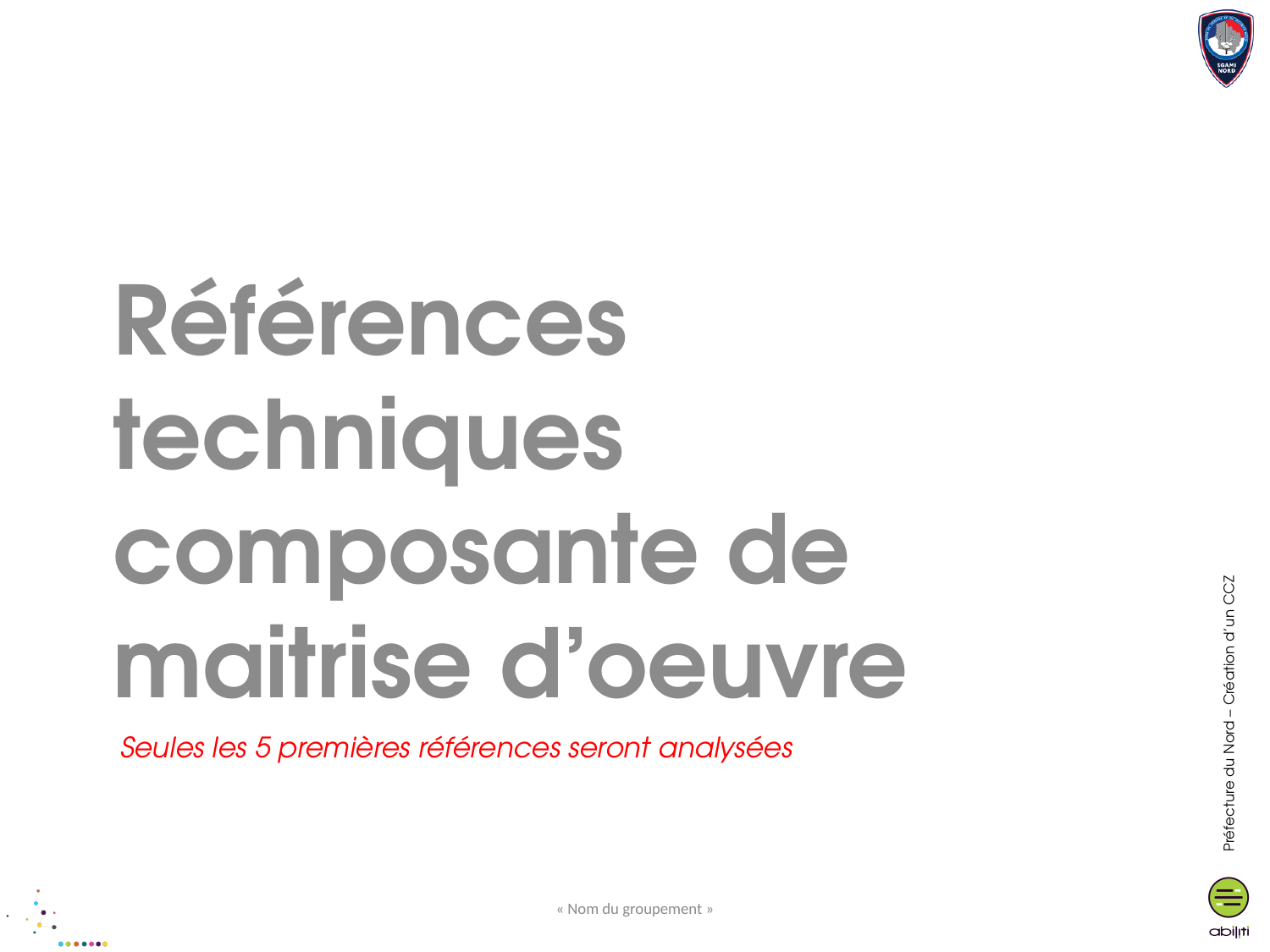

Références techniques composante de maitrise d’oeuvre
Seules les 5 premières références seront analysées
« Nom du groupement »